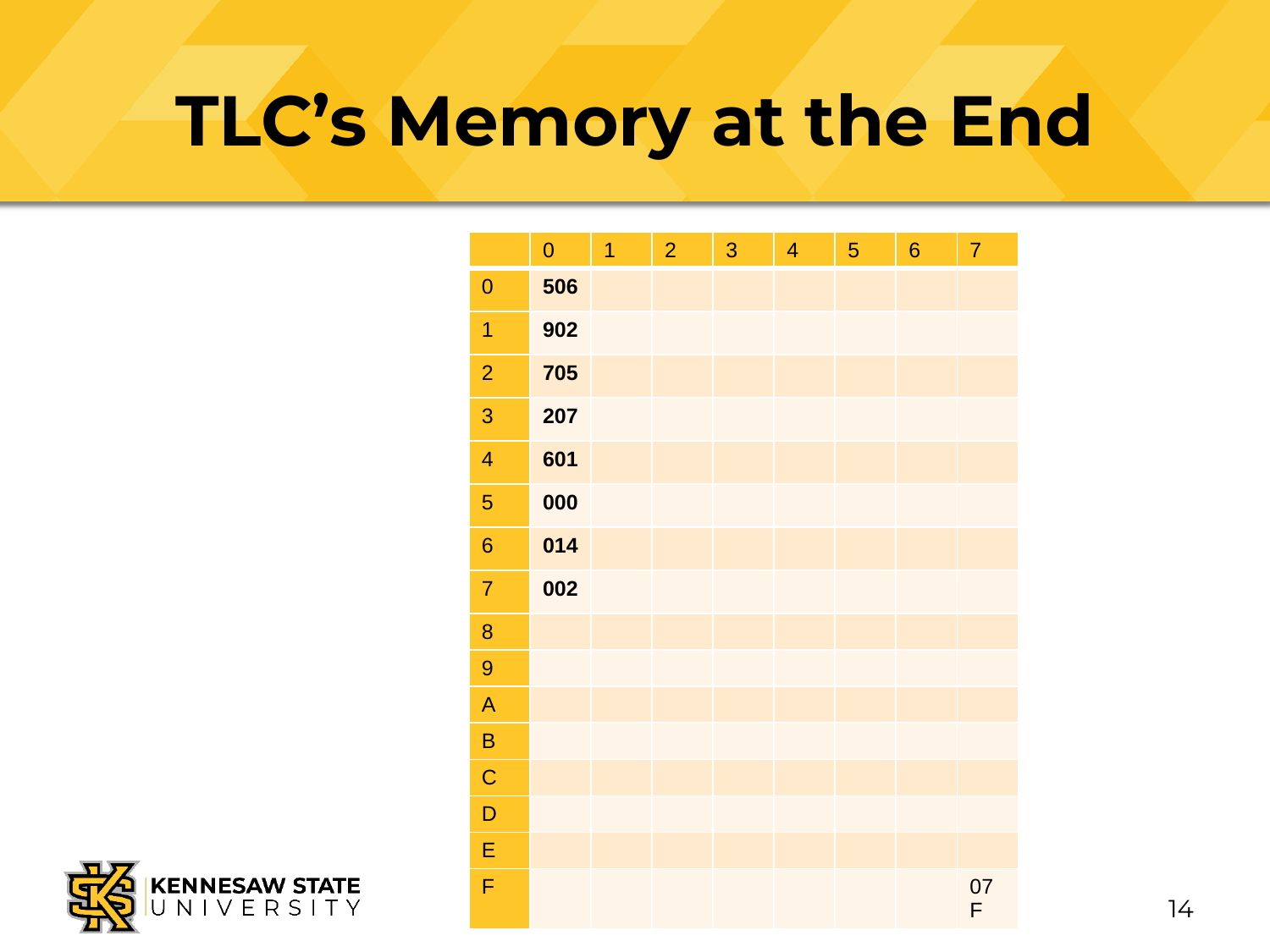

# TLC’s Memory at the End
|  | 0 | 1 | 2 | 3 | 4 | 5 | 6 | 7 |
| --- | --- | --- | --- | --- | --- | --- | --- | --- |
| 0 | 506 |  |  |  |  |  |  |  |
| 1 | 902 |  |  |  |  |  |  |  |
| 2 | 705 |  |  |  |  |  |  |  |
| 3 | 207 |  |  |  |  |  |  |  |
| 4 | 601 |  |  |  |  |  |  |  |
| 5 | 000 |  |  |  |  |  |  |  |
| 6 | 014 |  |  |  |  |  |  |  |
| 7 | 002 |  |  |  |  |  |  |  |
| 8 |  |  |  |  |  |  |  |  |
| 9 |  |  |  |  |  |  |  |  |
| A |  |  |  |  |  |  |  |  |
| B |  |  |  |  |  |  |  |  |
| C |  |  |  |  |  |  |  |  |
| D |  |  |  |  |  |  |  |  |
| E |  |  |  |  |  |  |  |  |
| F |  |  |  |  |  |  |  | 07F |
14